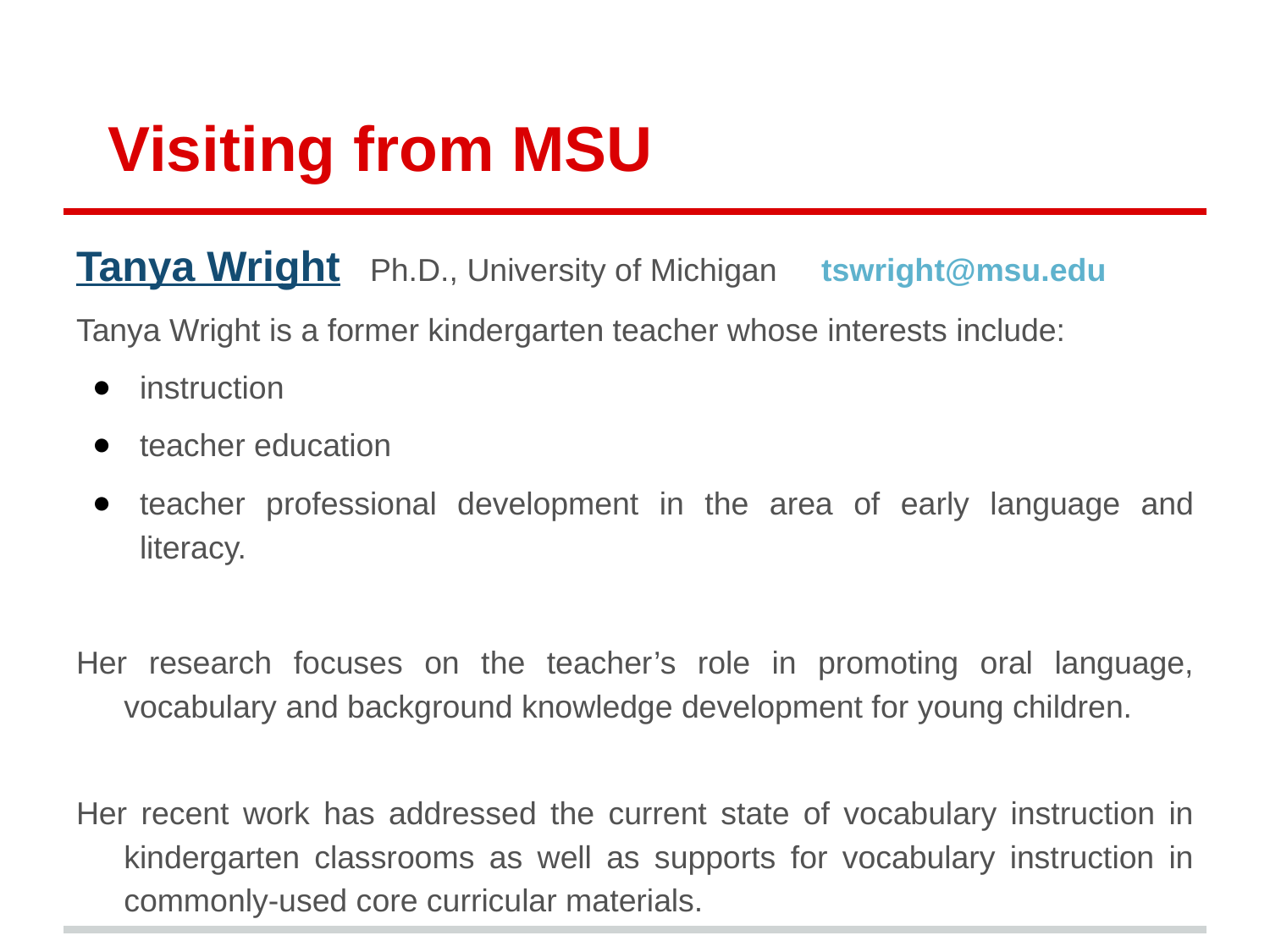

# Visiting from MSU
Tanya Wright   Ph.D., University of Michigan     tswright@msu.edu
Tanya Wright is a former kindergarten teacher whose interests include:
instruction
teacher education
teacher professional development in the area of early language and literacy.

Her research focuses on the teacher’s role in promoting oral language, vocabulary and background knowledge development for young children.

Her recent work has addressed the current state of vocabulary instruction in kindergarten classrooms as well as supports for vocabulary instruction in commonly-used core curricular materials.